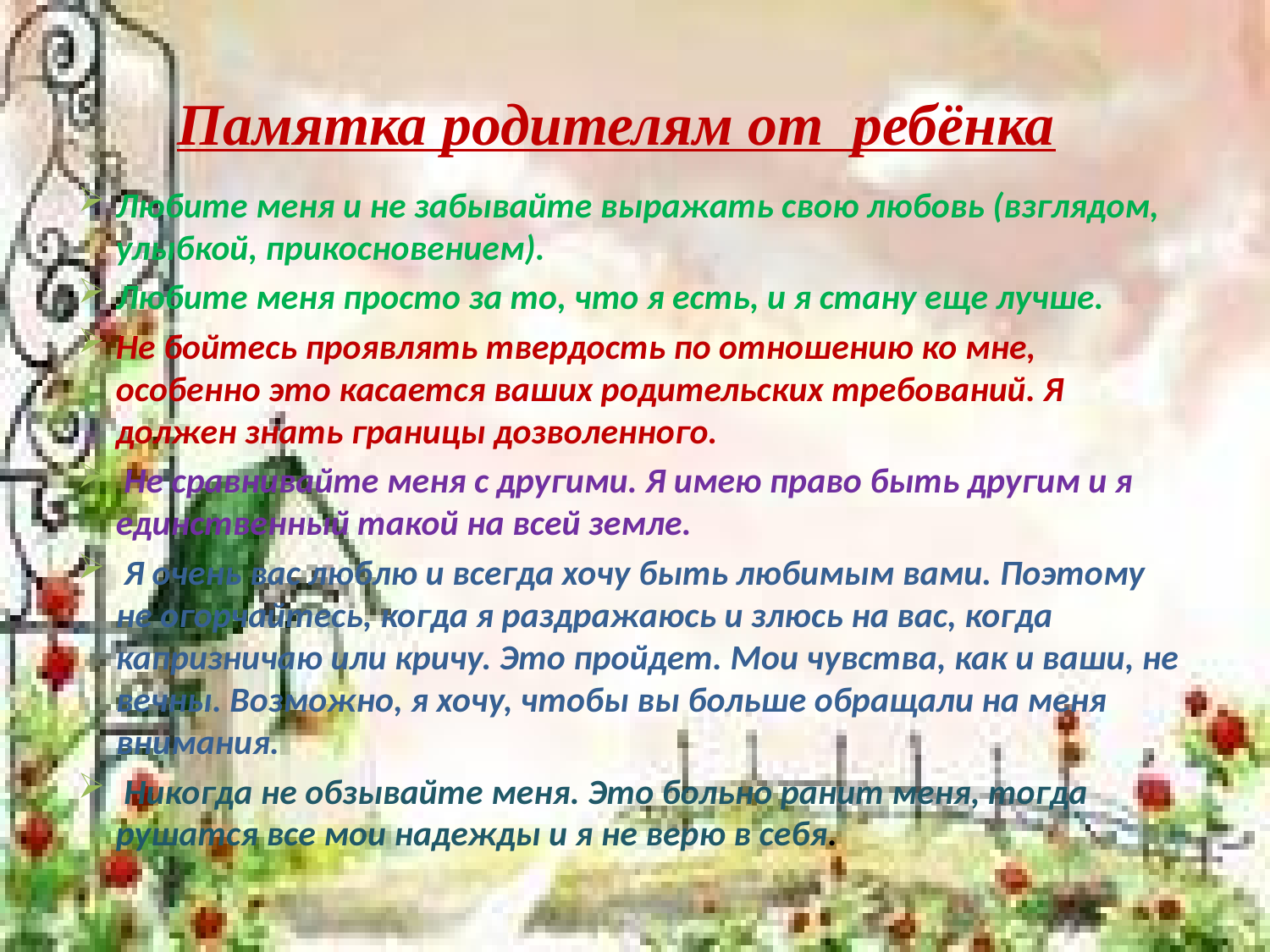

# Памятка родителям от  ребёнка
Любите меня и не забывайте выражать свою любовь (взглядом, улыбкой, прикосновением).
Любите меня просто за то, что я есть, и я стану еще лучше.
Не бойтесь проявлять твердость по отношению ко мне, особенно это касается ваших родительских требований. Я должен знать границы дозволенного.
 Не сравнивайте меня с другими. Я имею право быть другим и я единственный такой на всей земле.
 Я очень вас люблю и всегда хочу быть любимым вами. Поэтому не огорчайтесь, когда я раздражаюсь и злюсь на вас, когда капризничаю или кричу. Это пройдет. Мои чувства, как и ваши, не вечны. Возможно, я хочу, чтобы вы больше обращали на меня внимания.
 Никогда не обзывайте меня. Это больно ранит меня, тогда рушатся все мои надежды и я не верю в себя.